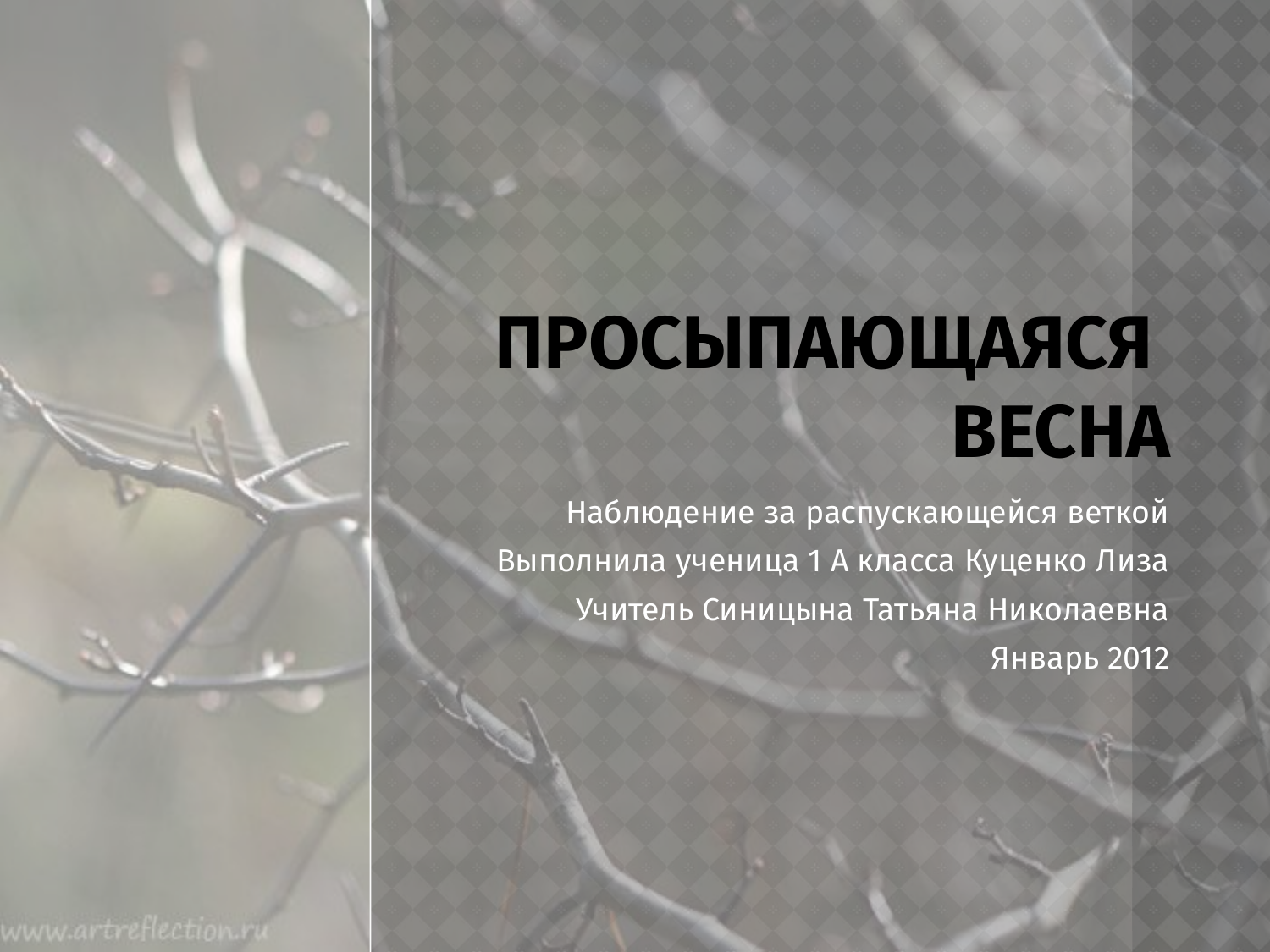

# Просыпающаяся  весна
Наблюдение за распускающейся веткой
Выполнила ученица 1 А класса Куценко Лиза
Учитель Синицына Татьяна Николаевна
Январь 2012